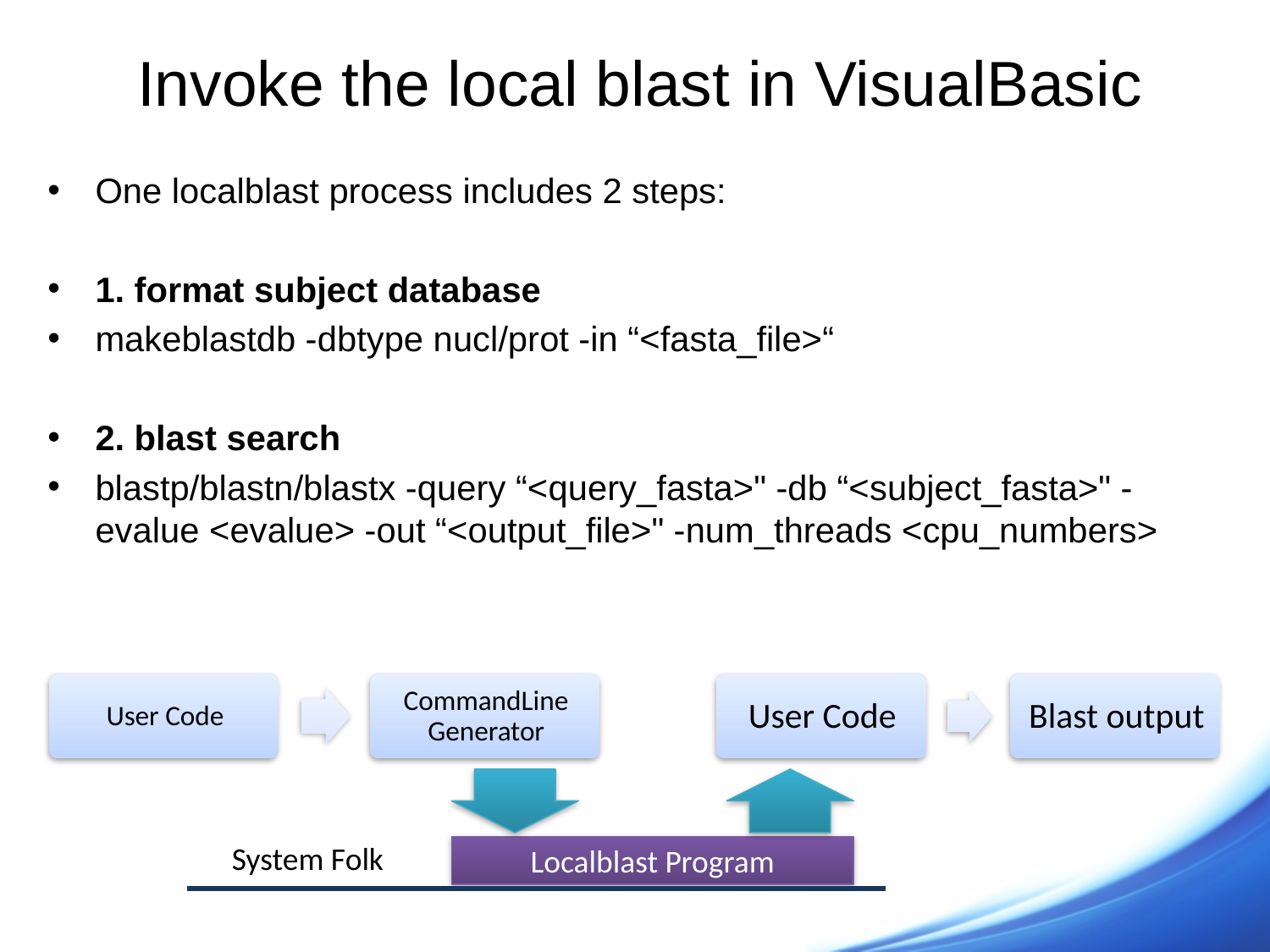

# Invoke the local blast in VisualBasic
One localblast process includes 2 steps:

1. format subject database
makeblastdb -dbtype nucl/prot -in “<fasta_file>“

2. blast search
blastp/blastn/blastx -query “<query_fasta>" -db “<subject_fasta>" -evalue <evalue> -out “<output_file>" -num_threads <cpu_numbers>
User Code

CommandLine Generator
User Code

Blast output

System Folk
Localblast Program